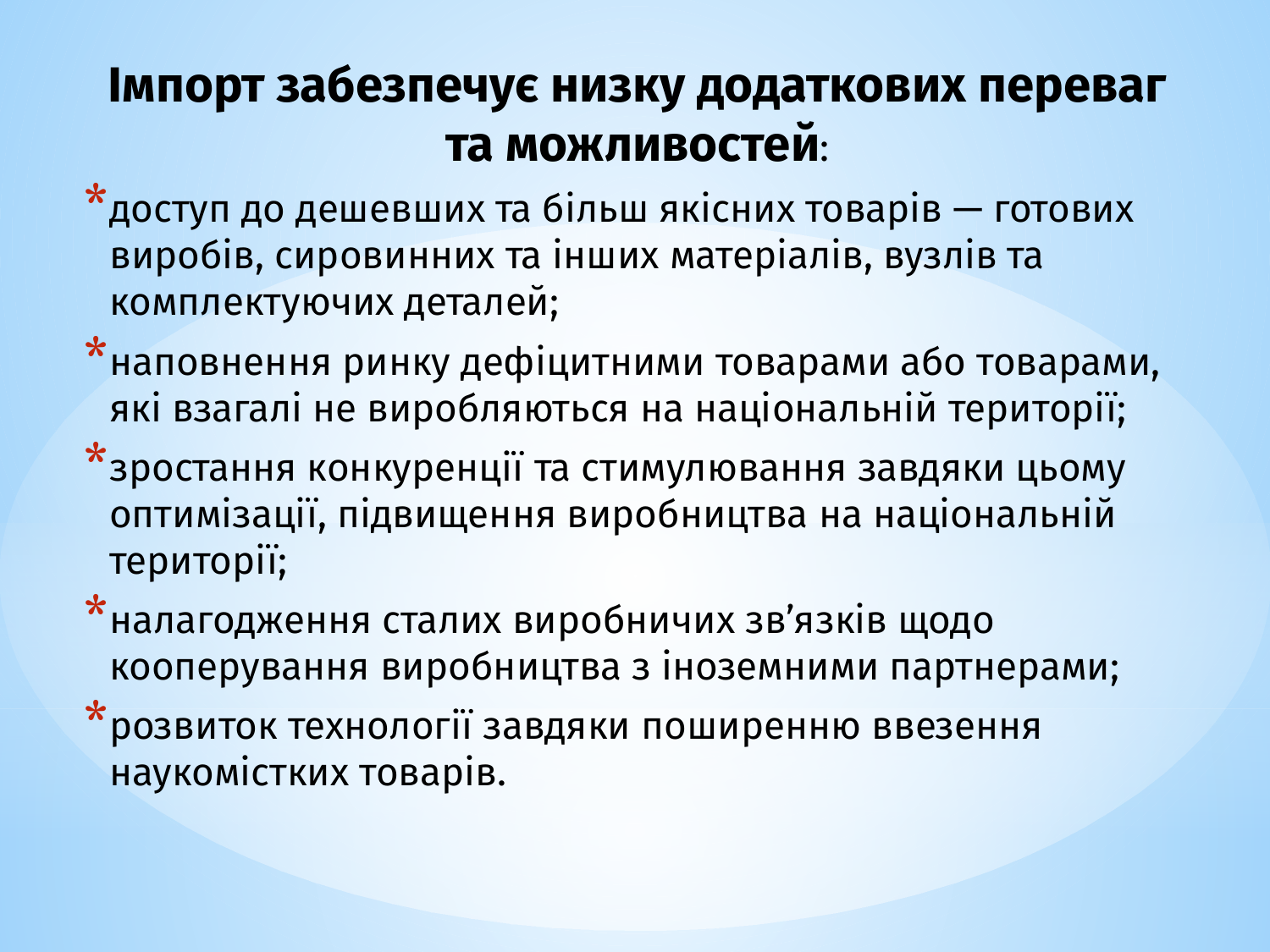

Імпорт забезпечує низку додаткових переваг та можливостей:
доступ до дешевших та більш якісних товарів — готових виробів, сировинних та інших матеріалів, вузлів та комплектуючих деталей;
наповнення ринку дефіцитними товарами або товарами, які взагалі не виробляються на національній території;
зростання конкуренції та стимулювання завдяки цьому оптимізації, підвищення виробництва на національній території;
налагодження сталих виробничих зв’язків щодо кооперування виробництва з іноземними партнерами;
розвиток технології завдяки поширенню ввезення наукомістких товарів.